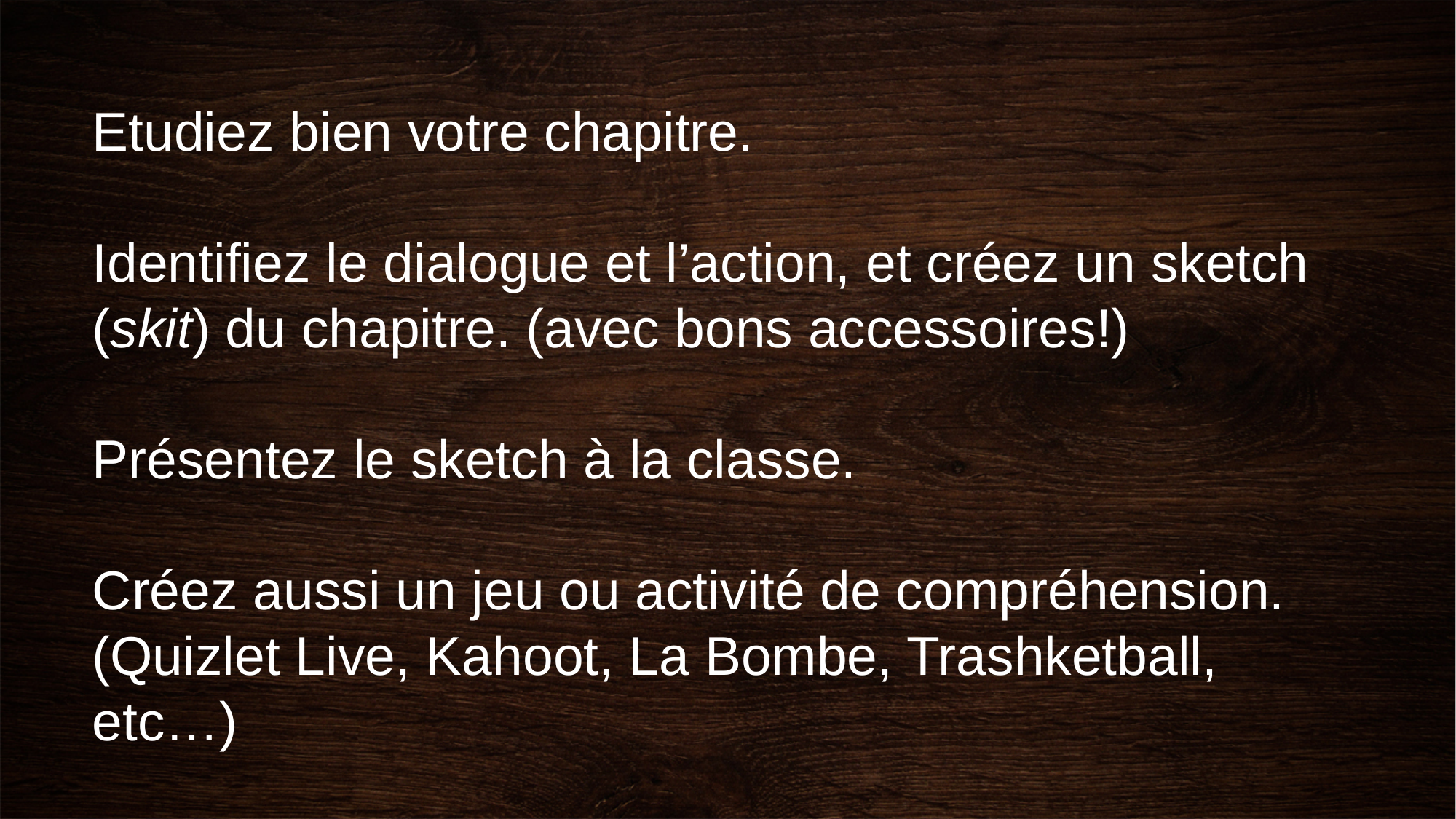

Etudiez bien votre chapitre.

Identifiez le dialogue et l’action, et créez un sketch (skit) du chapitre. (avec bons accessoires!)

Présentez le sketch à la classe.

Créez aussi un jeu ou activité de compréhension. (Quizlet Live, Kahoot, La Bombe, Trashketball, etc…)